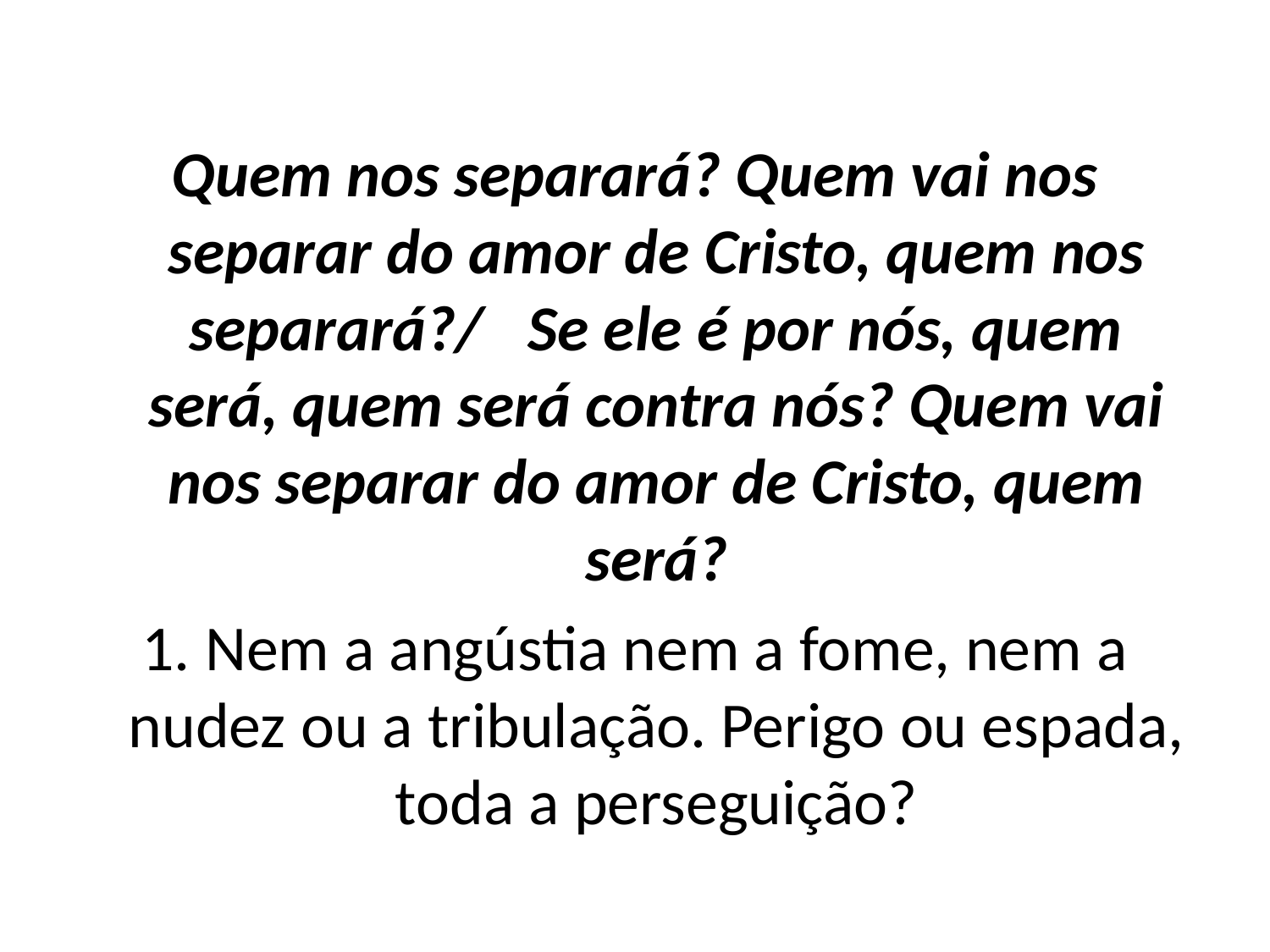

#
Quem nos separará? Quem vai nos separar do amor de Cristo, quem nos separará?/   Se ele é por nós, quem será, quem será contra nós? Quem vai nos separar do amor de Cristo, quem será?
1. Nem a angústia nem a fome, nem a nudez ou a tribulação. Perigo ou espada, toda a perseguição?